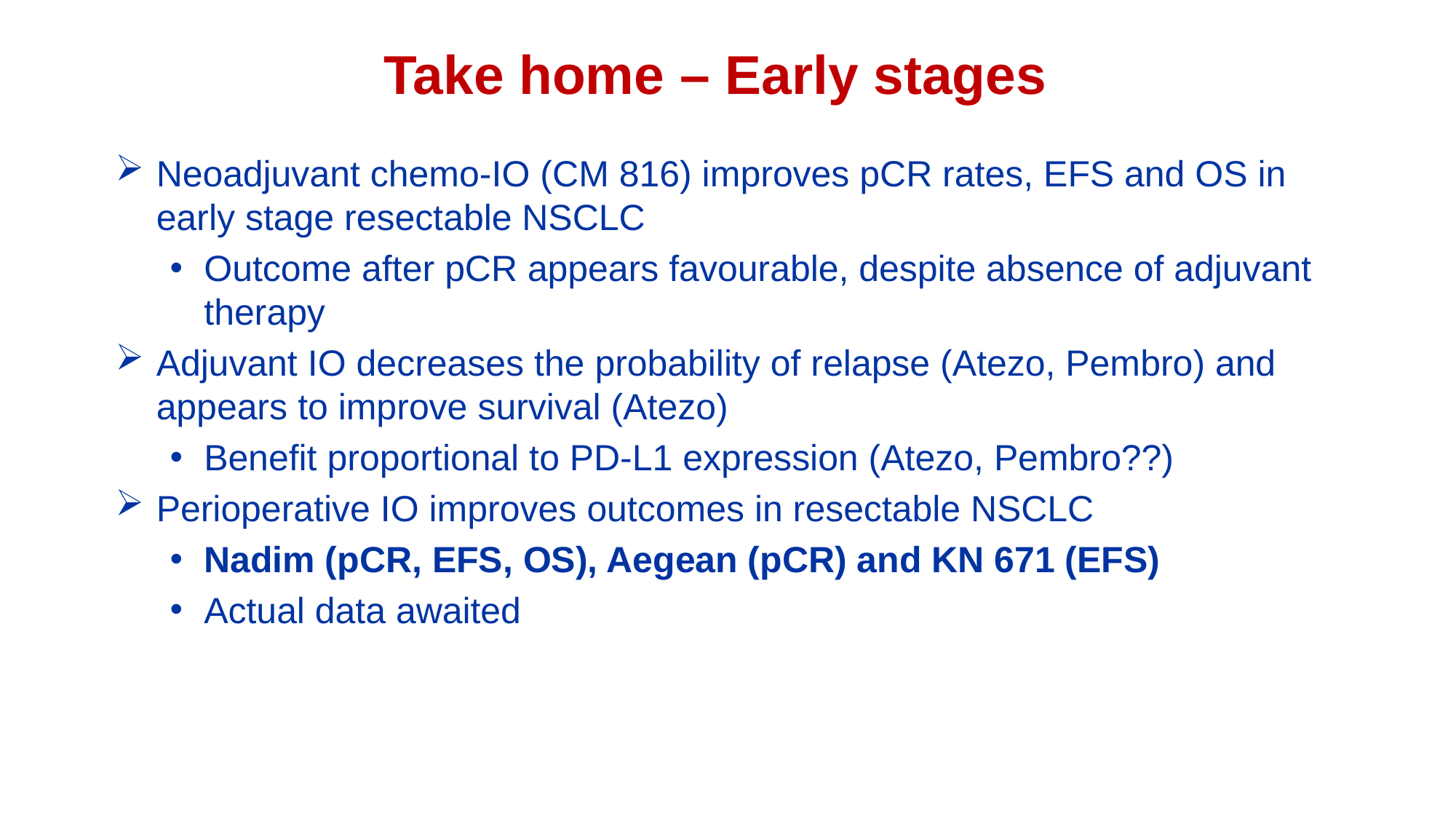

# Take home – Early stages
Neoadjuvant chemo-IO (CM 816) improves pCR rates, EFS and OS in early stage resectable NSCLC
Outcome after pCR appears favourable, despite absence of adjuvant therapy
Adjuvant IO decreases the probability of relapse (Atezo, Pembro) and appears to improve survival (Atezo)
Benefit proportional to PD-L1 expression (Atezo, Pembro??)
Perioperative IO improves outcomes in resectable NSCLC
Nadim (pCR, EFS, OS), Aegean (pCR) and KN 671 (EFS)
Actual data awaited